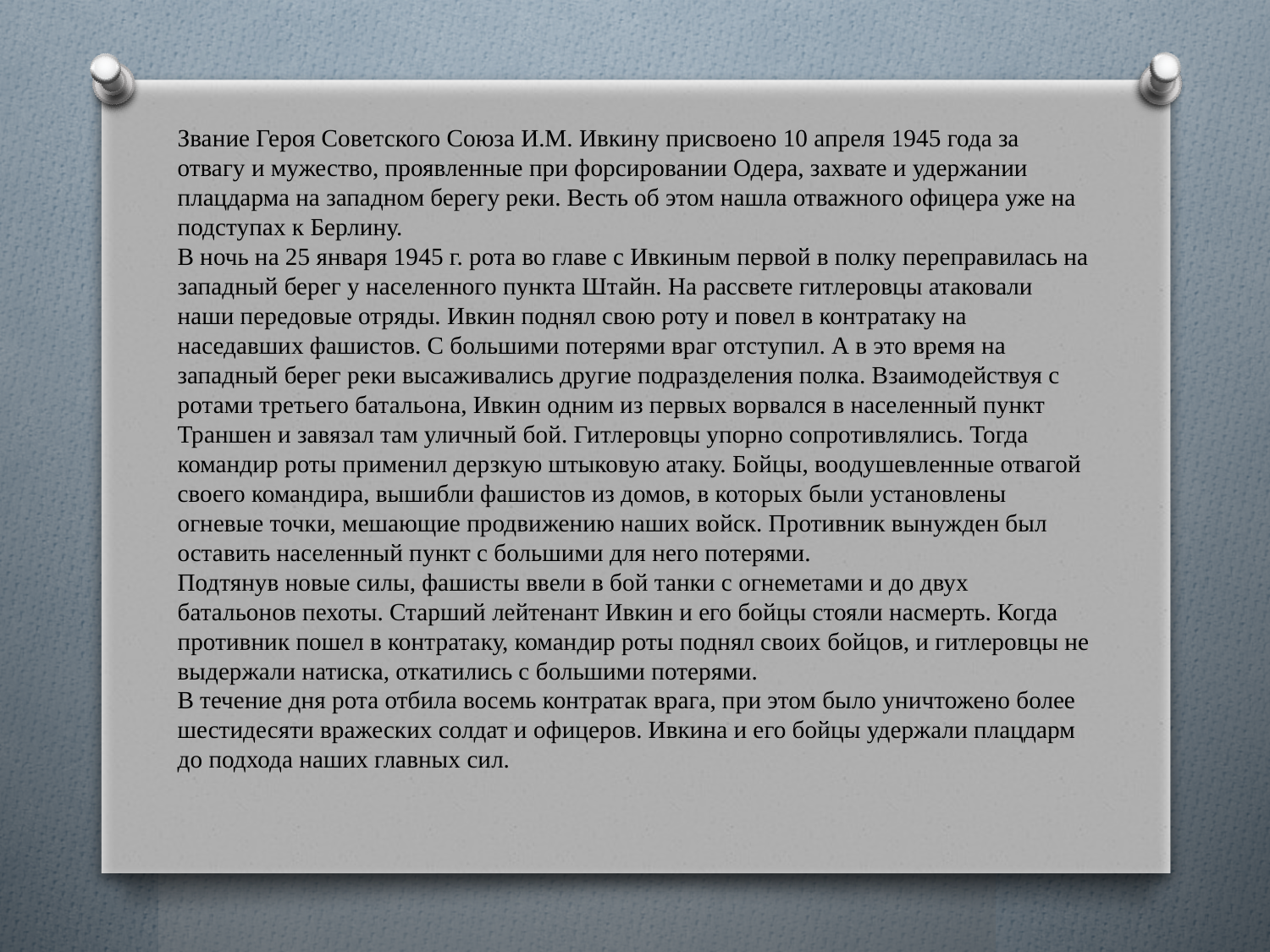

Звание Героя Советского Союза И.М. Ивкину присвоено 10 апреля 1945 года за отвагу и мужество, проявленные при форсировании Одера, захвате и удержании плацдарма на западном берегу реки. Весть об этом нашла отважного офицера уже на подступах к Берлину.
В ночь на 25 января 1945 г. рота во главе с Ивкиным первой в полку переправилась на западный берег у населенного пункта Штайн. На рассвете гитлеровцы атаковали наши передовые отряды. Ивкин поднял свою роту и повел в контратаку на наседавших фашистов. С большими потерями враг отступил. А в это время на западный берег реки высаживались другие подразделения полка. Взаимодействуя с ротами третьего батальона, Ивкин одним из первых ворвался в населенный пункт Траншен и завязал там уличный бой. Гитлеровцы упорно сопротивлялись. Тогда командир роты применил дерзкую штыковую атаку. Бойцы, воодушевленные отвагой своего командира, вышибли фашистов из домов, в которых были установлены огневые точки, мешающие продвижению наших войск. Противник вынужден был оставить населенный пункт с большими для него потерями.
Подтянув новые силы, фашисты ввели в бой танки с огнеметами и до двух батальонов пехоты. Старший лейтенант Ивкин и его бойцы стояли насмерть. Когда противник пошел в контратаку, командир роты поднял своих бойцов, и гитлеровцы не выдержали натиска, откатились с большими потерями.
В течение дня рота отбила восемь контратак врага, при этом было уничтожено более шестидесяти вражеских солдат и офицеров. Ивкина и его бойцы удержали плацдарм до подхода наших главных сил.